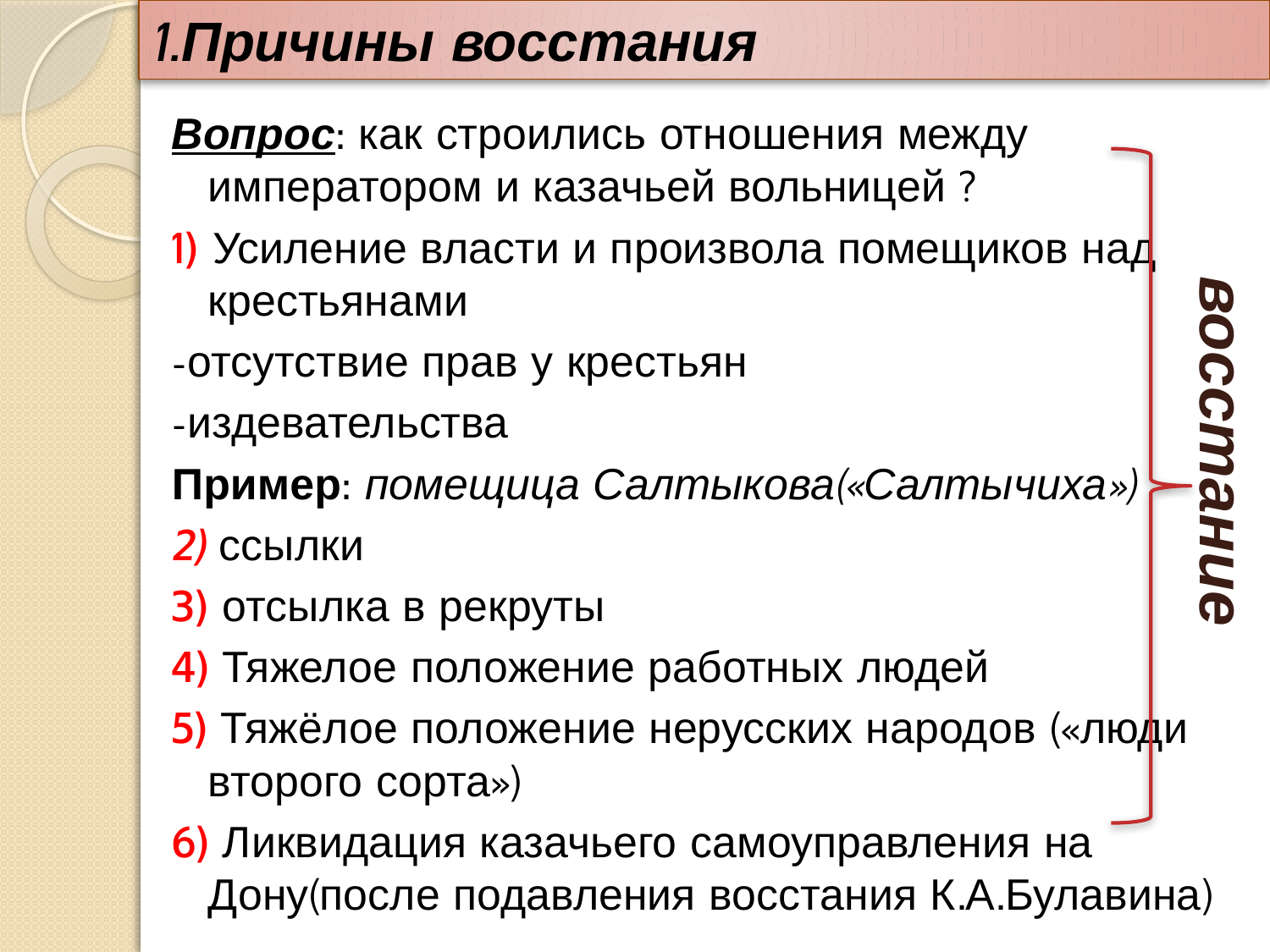

# 1.Причины восстания
Вопрос: как строились отношения между императором и казачьей вольницей ?
1) Усиление власти и произвола помещиков над  крестьянами
-отсутствие прав у крестьян
-издевательства
Пример: помещица Салтыкова(«Салтычиха»)
2) ссылки
3) отсылка в рекруты
4) Тяжелое положение работных людей
5) Тяжёлое положение нерусских народов («люди второго сорта»)
6) Ликвидация казачьего самоуправления на Дону(после подавления восстания К.А.Булавина)

восстание